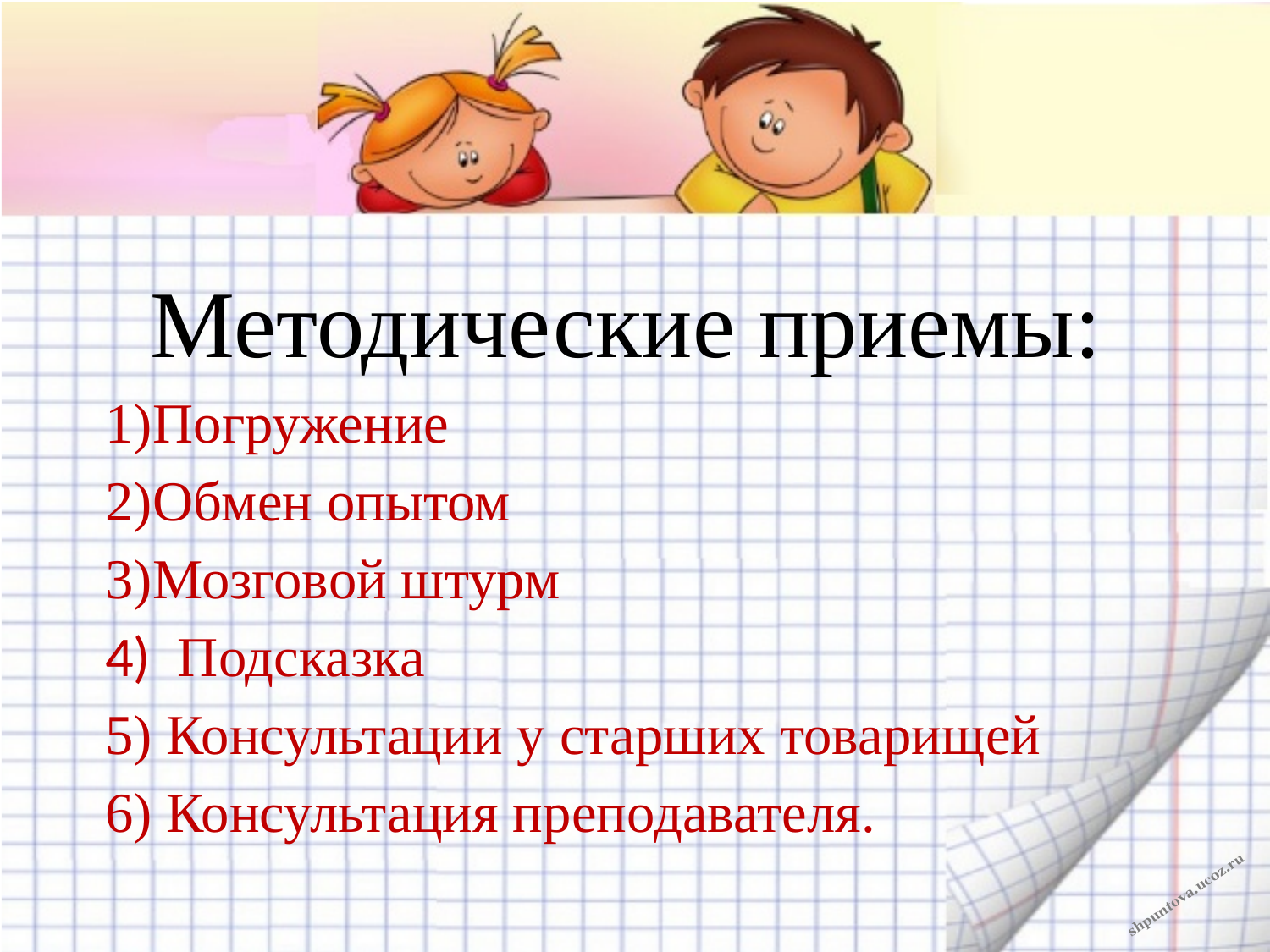

Методические приемы:
Погружение
Обмен опытом
Мозговой штурм
4)  Подсказка
5) Консультации у старших товарищей
6) Консультация преподавателя.